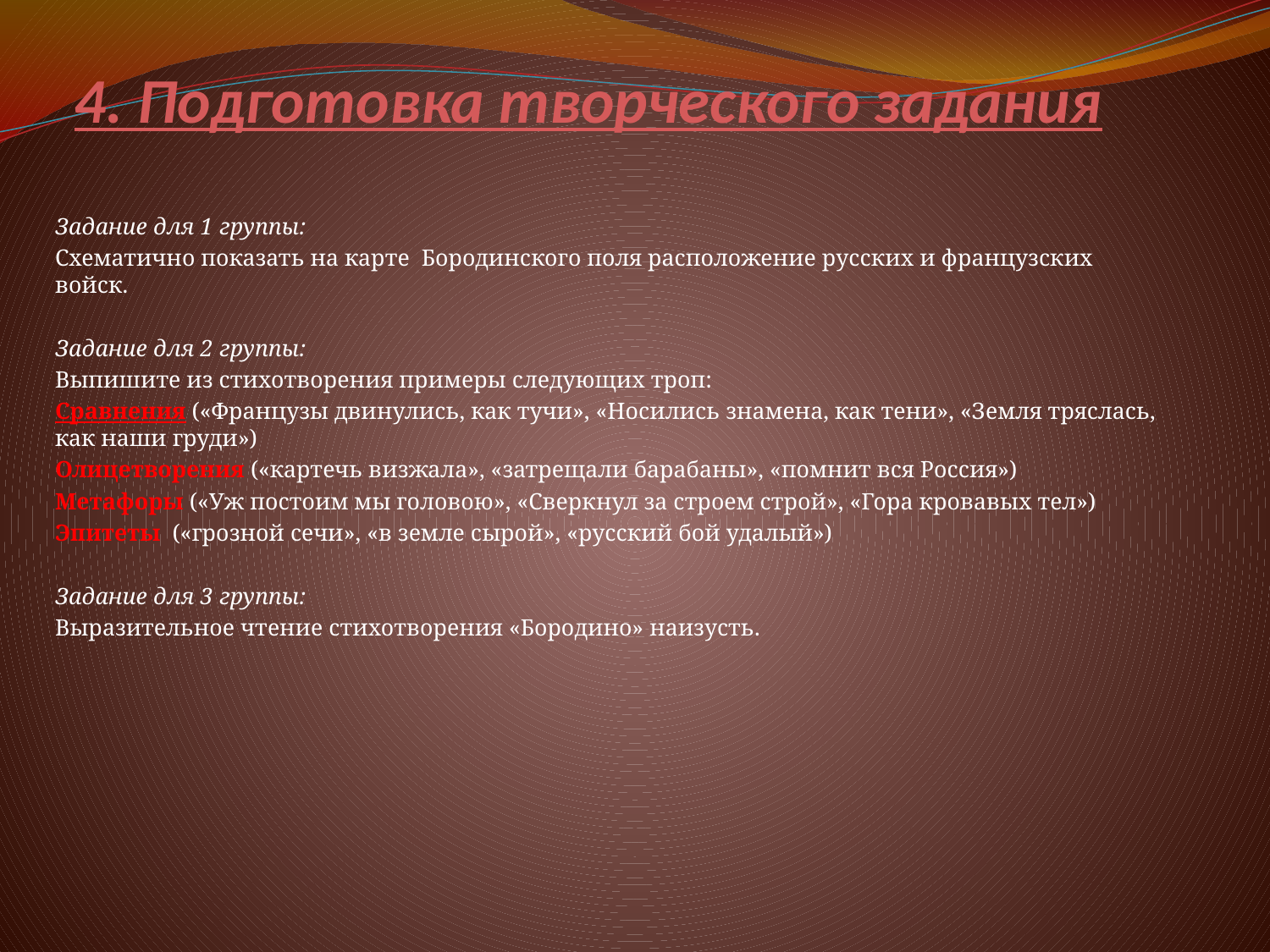

# 4. Подготовка творческого задания
Задание для 1 группы:
Схематично показать на карте  Бородинского поля расположение русских и французских войск.

Задание для 2 группы:
Выпишите из стихотворения примеры следующих троп:
Сравнения («Французы двинулись, как тучи», «Носились знамена, как тени», «Земля тряслась, как наши груди»)
Олицетворения («картечь визжала», «затрещали барабаны», «помнит вся Россия»)
Метафоры («Уж постоим мы головою», «Сверкнул за строем строй», «Гора кровавых тел»)
Эпитеты  («грозной сечи», «в земле сырой», «русский бой удалый»)

Задание для 3 группы:
Выразительное чтение стихотворения «Бородино» наизусть.